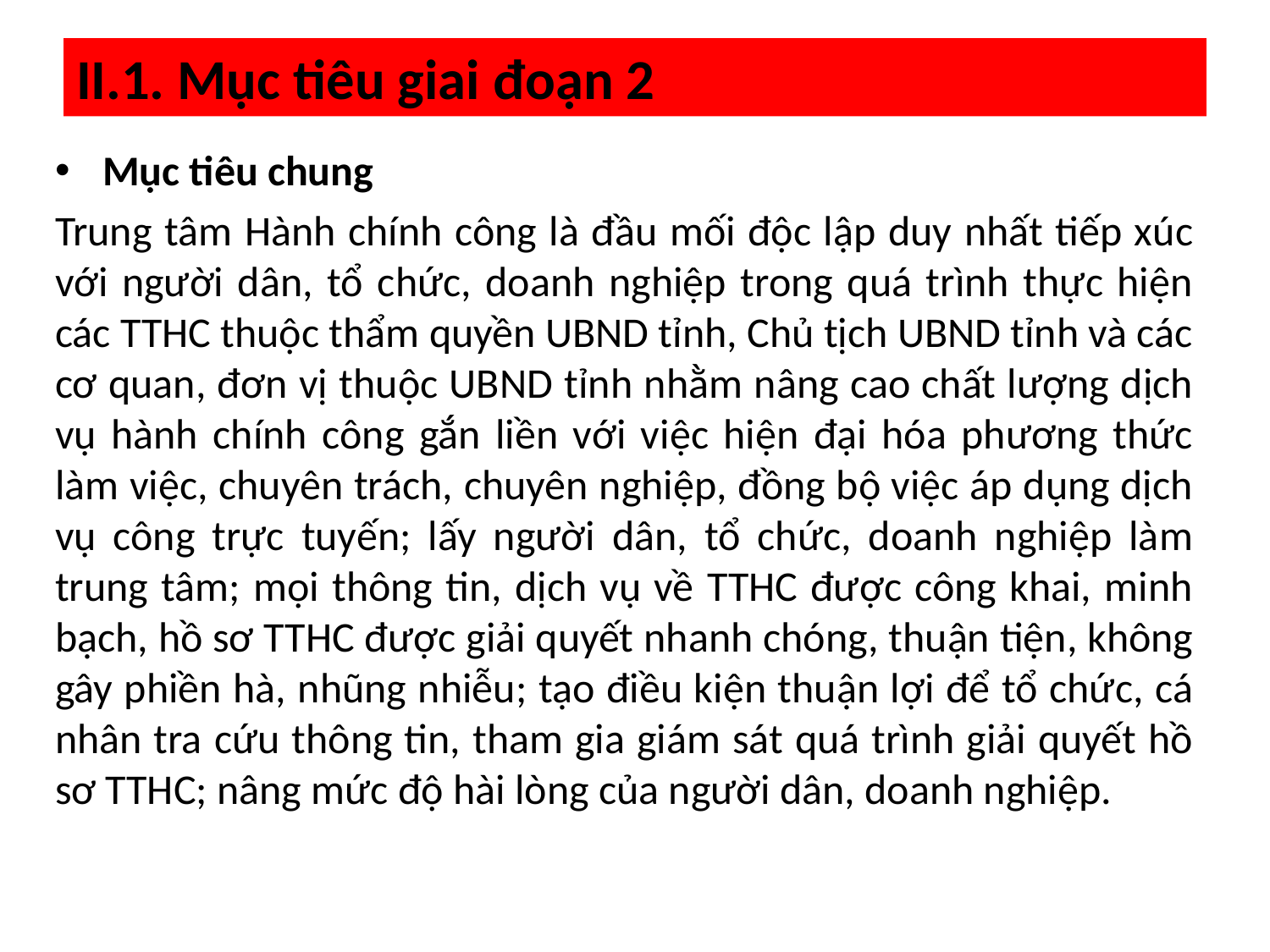

# II.1. Mục tiêu giai đoạn 2
Mục tiêu chung
Trung tâm Hành chính công là đầu mối độc lập duy nhất tiếp xúc với người dân, tổ chức, doanh nghiệp trong quá trình thực hiện các TTHC thuộc thẩm quyền UBND tỉnh, Chủ tịch UBND tỉnh và các cơ quan, đơn vị thuộc UBND tỉnh nhằm nâng cao chất lượng dịch vụ hành chính công gắn liền với việc hiện đại hóa phương thức làm việc, chuyên trách, chuyên nghiệp, đồng bộ việc áp dụng dịch vụ công trực tuyến; lấy người dân, tổ chức, doanh nghiệp làm trung tâm; mọi thông tin, dịch vụ về TTHC được công khai, minh bạch, hồ sơ TTHC được giải quyết nhanh chóng, thuận tiện, không gây phiền hà, nhũng nhiễu; tạo điều kiện thuận lợi để tổ chức, cá nhân tra cứu thông tin, tham gia giám sát quá trình giải quyết hồ sơ TTHC; nâng mức độ hài lòng của người dân, doanh nghiệp.